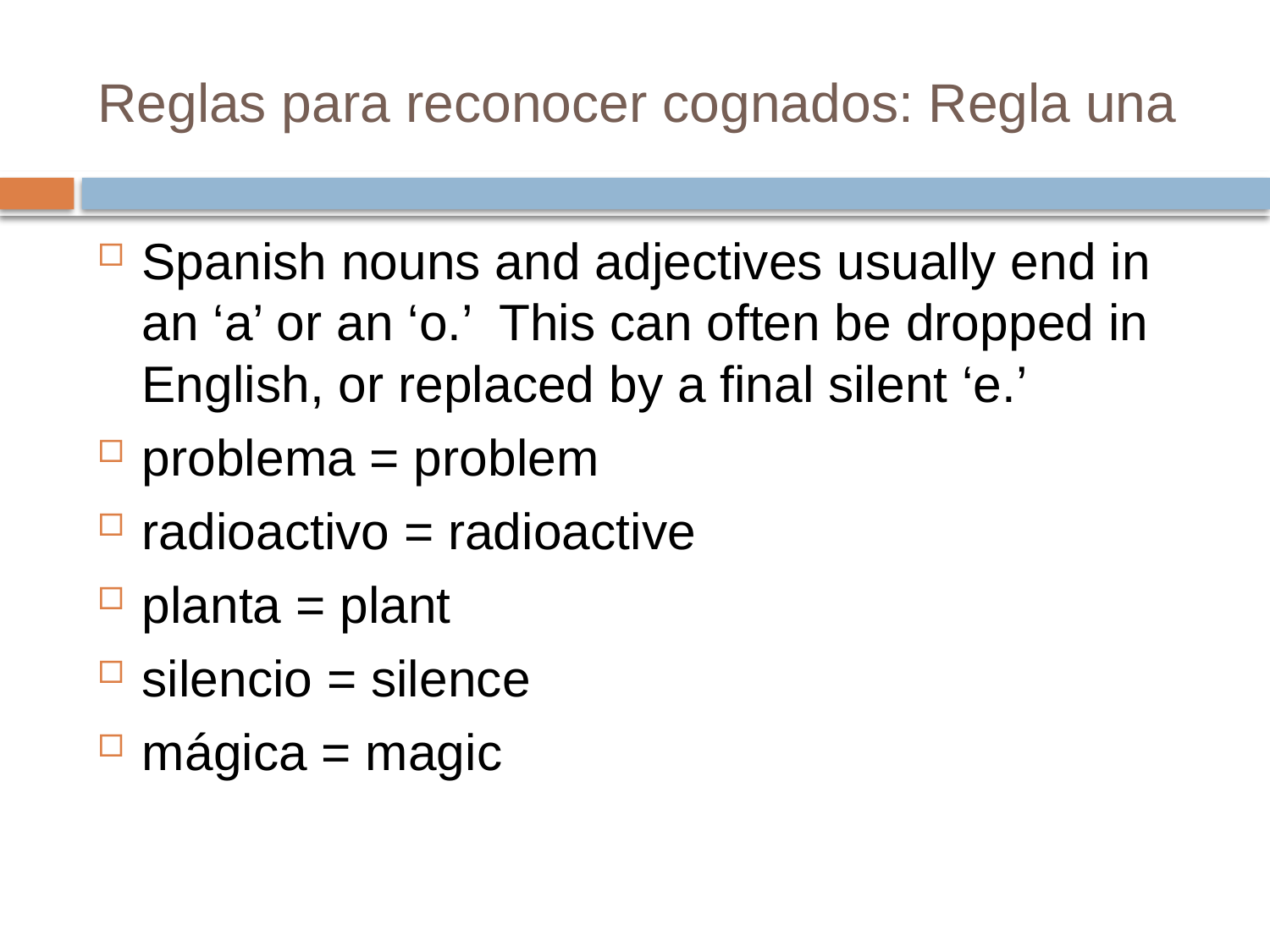

# Reglas para reconocer cognados: Regla una
Spanish nouns and adjectives usually end in an ‘a’ or an ‘o.’  This can often be dropped in English, or replaced by a final silent ‘e.’
problema = problem
radioactivo = radioactive
planta = plant
silencio = silence
mágica = magic